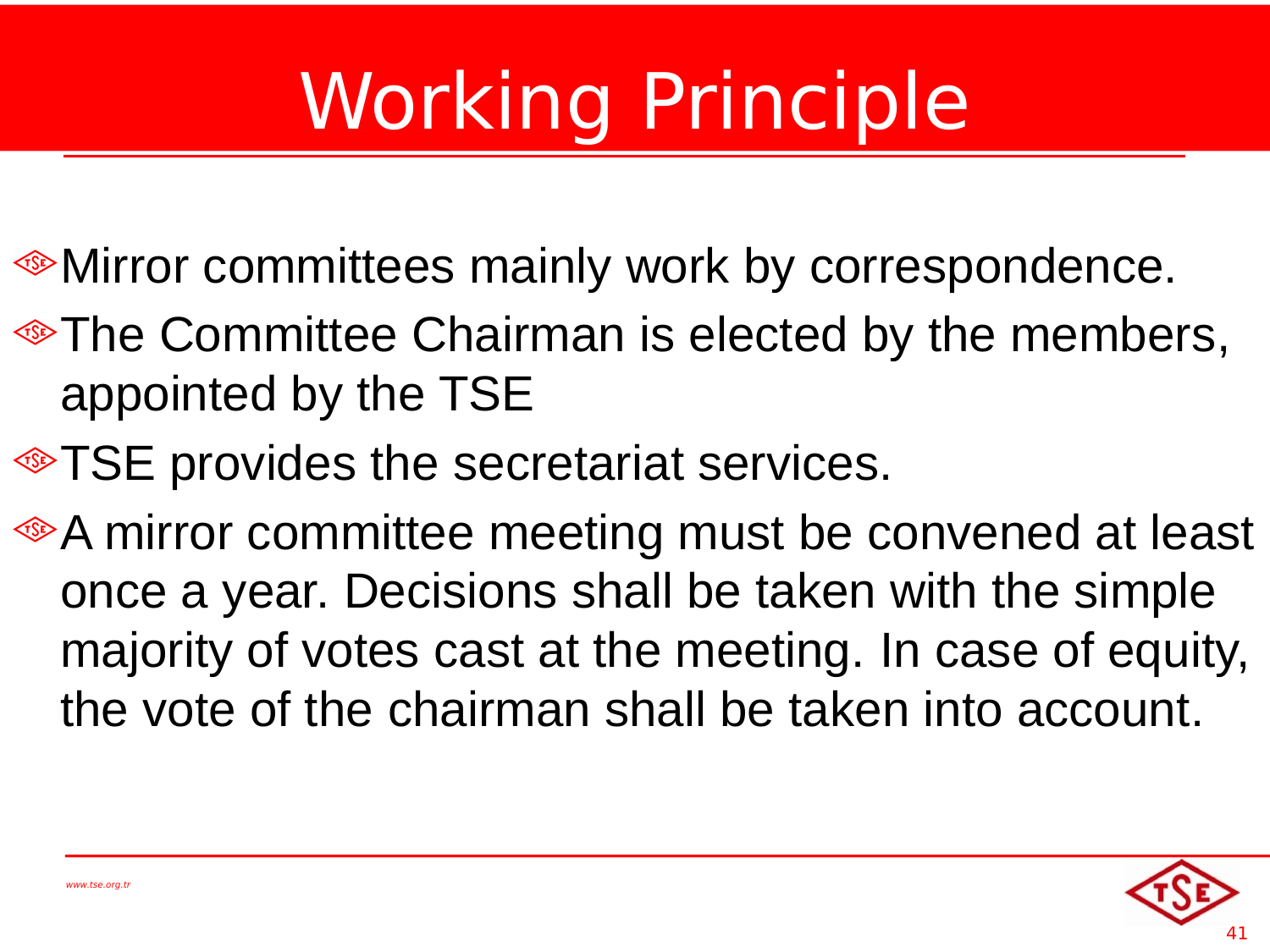

# Working Principle
Mirror committees mainly work by correspondence.
The Committee Chairman is elected by the members, appointed by the TSE
TSE provides the secretariat services.
A mirror committee meeting must be convened at least once a year. Decisions shall be taken with the simple majority of votes cast at the meeting. In case of equity, the vote of the chairman shall be taken into account.

www.tse.org.tr
41